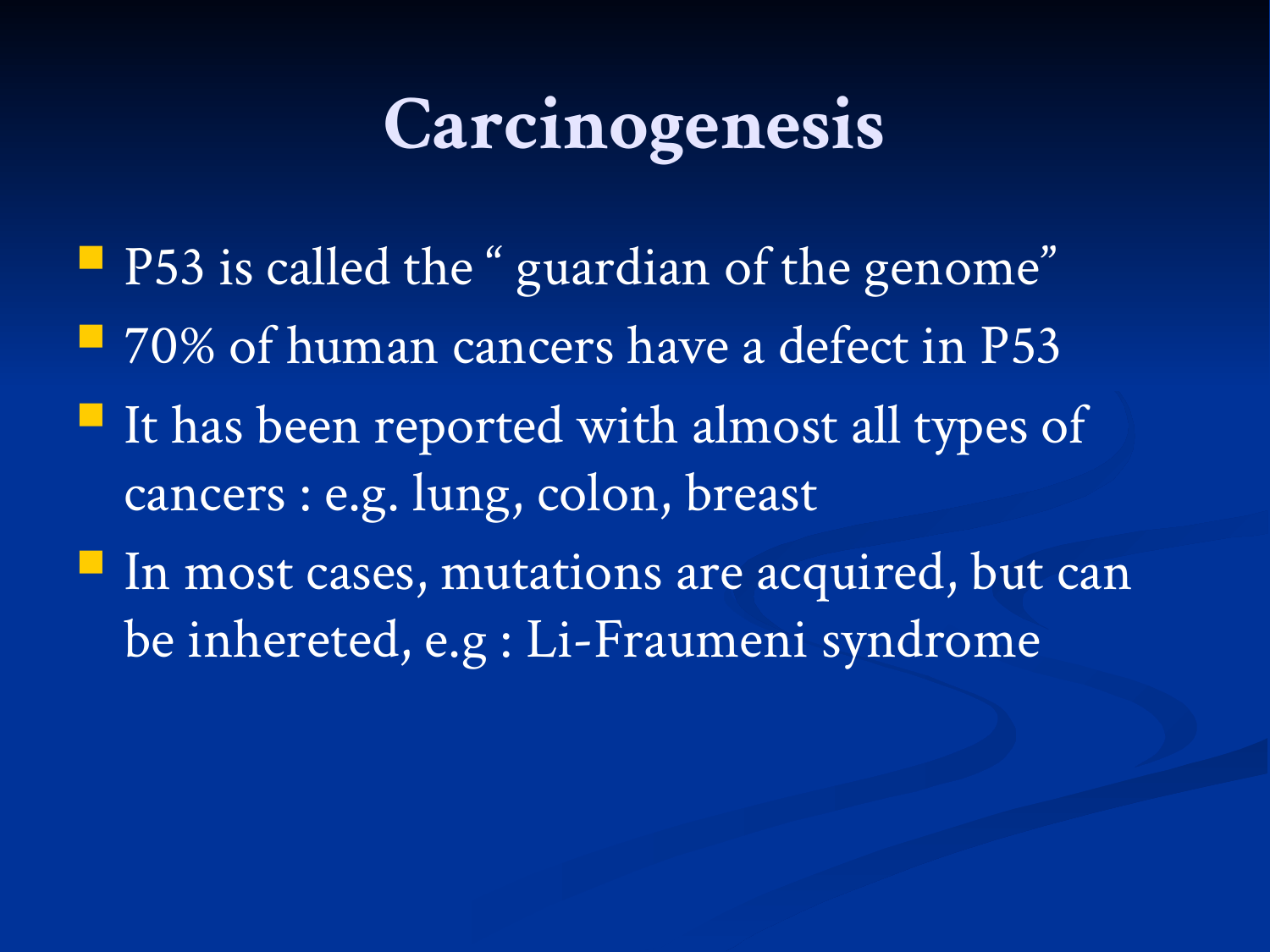

# Carcinogenesis
P53 is called the “ guardian of the genome”
70% of human cancers have a defect in P53
It has been reported with almost all types of cancers : e.g. lung, colon, breast
In most cases, mutations are acquired, but can be inhereted, e.g : Li-Fraumeni syndrome